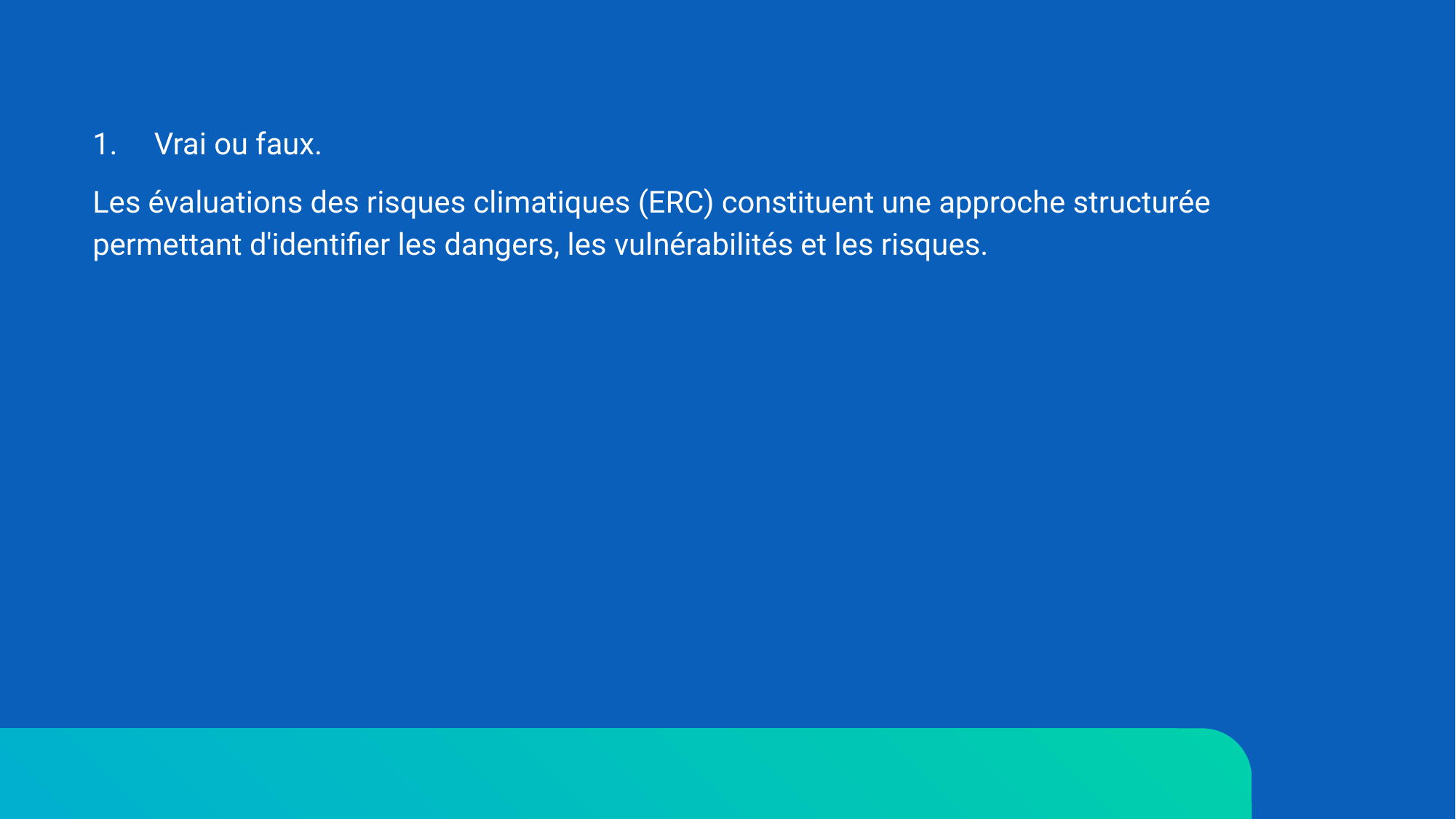

Vrai ou faux.
Les évaluations des risques climatiques (ERC) constituent une approche structurée permettant d'identifier les dangers, les vulnérabilités et les risques.